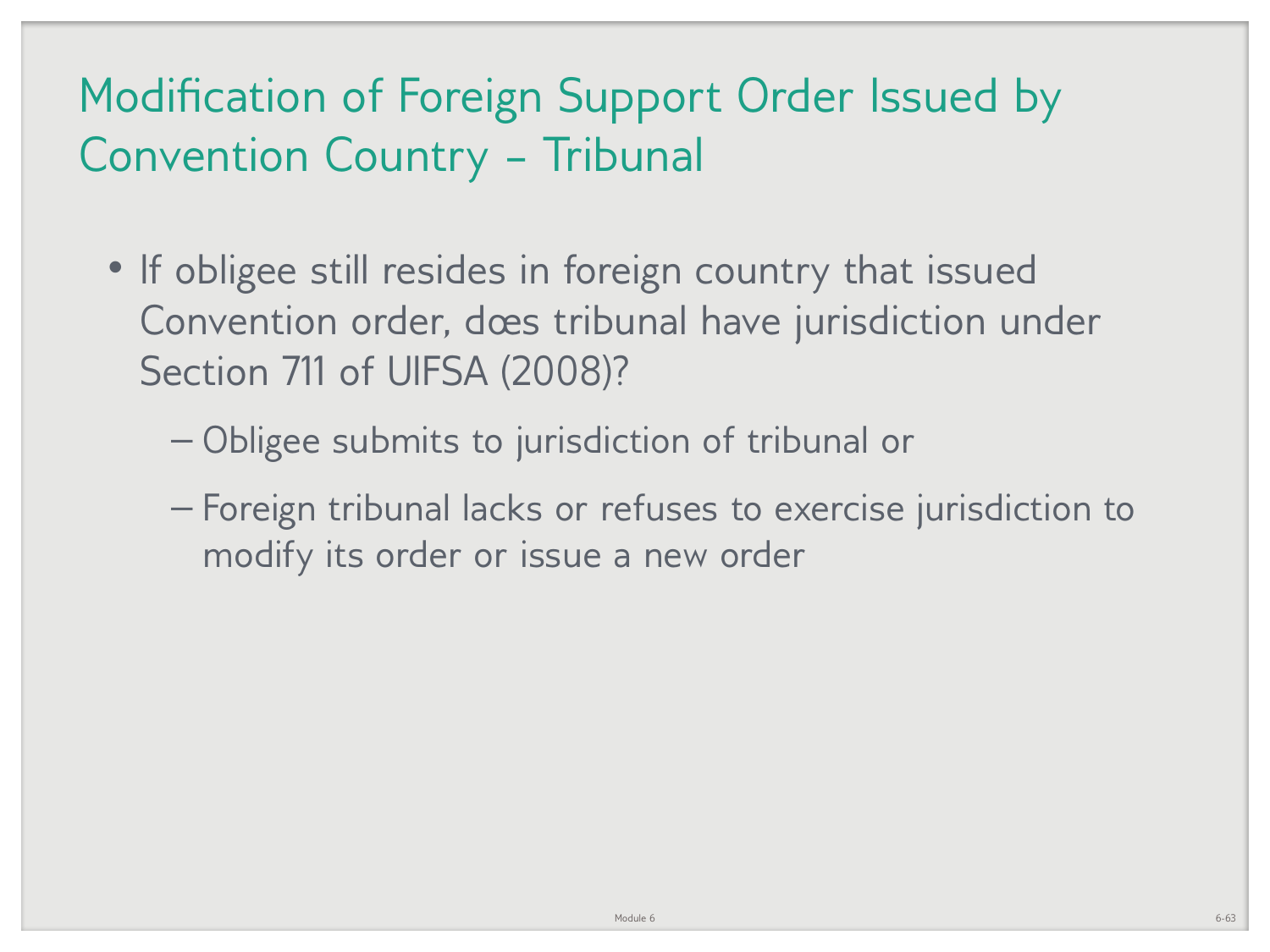

# Modification of Foreign Support Order Issued by Convention Country – Tribunal
If obligee still resides in foreign country that issued Convention order, does tribunal have jurisdiction under Section 711 of UIFSA (2008)?
Obligee submits to jurisdiction of tribunal or
Foreign tribunal lacks or refuses to exercise jurisdiction to modify its order or issue a new order

Module 6
6-63